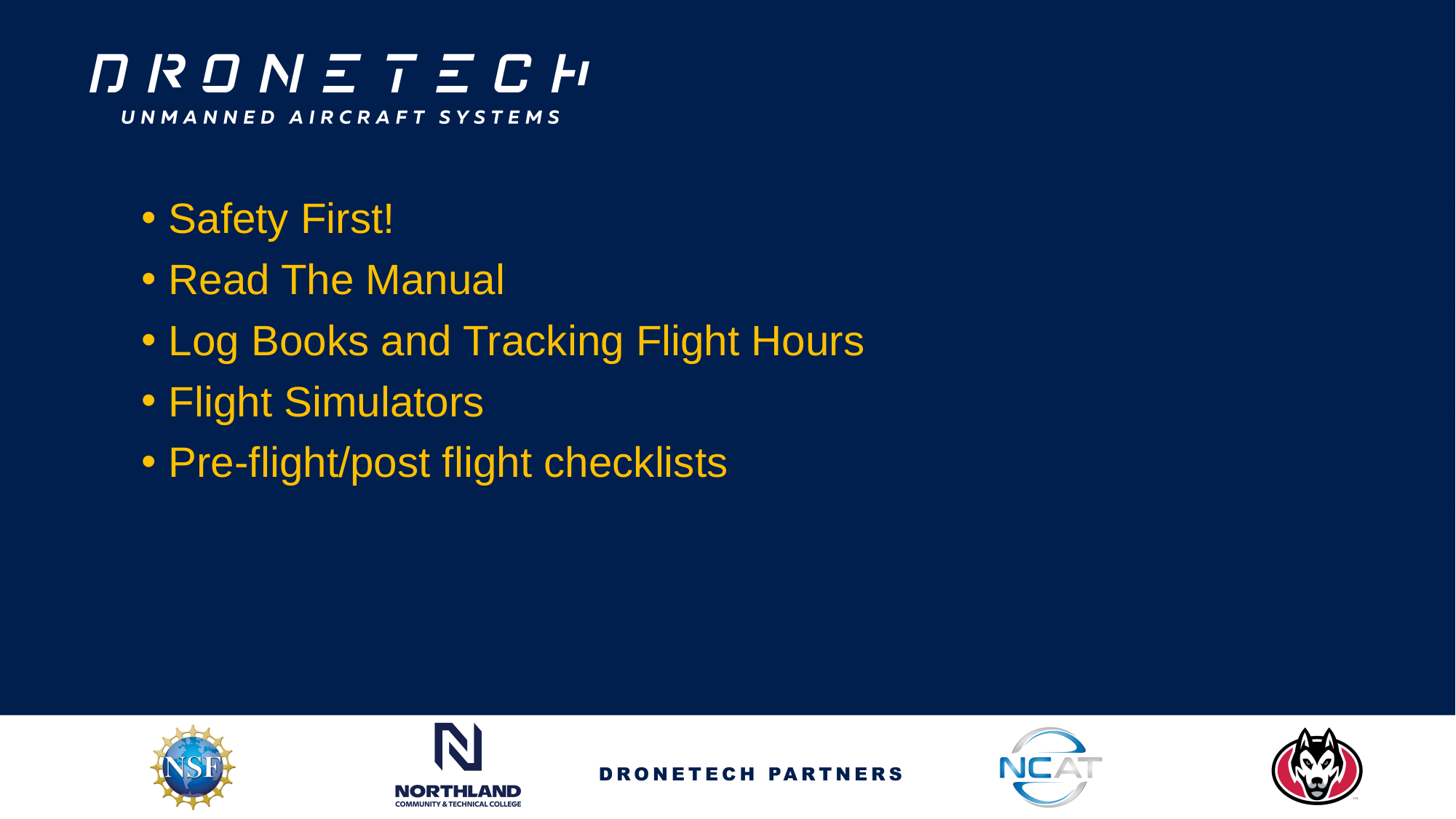

Safety First!
Read The Manual
Log Books and Tracking Flight Hours
Flight Simulators
Pre-flight/post flight checklists